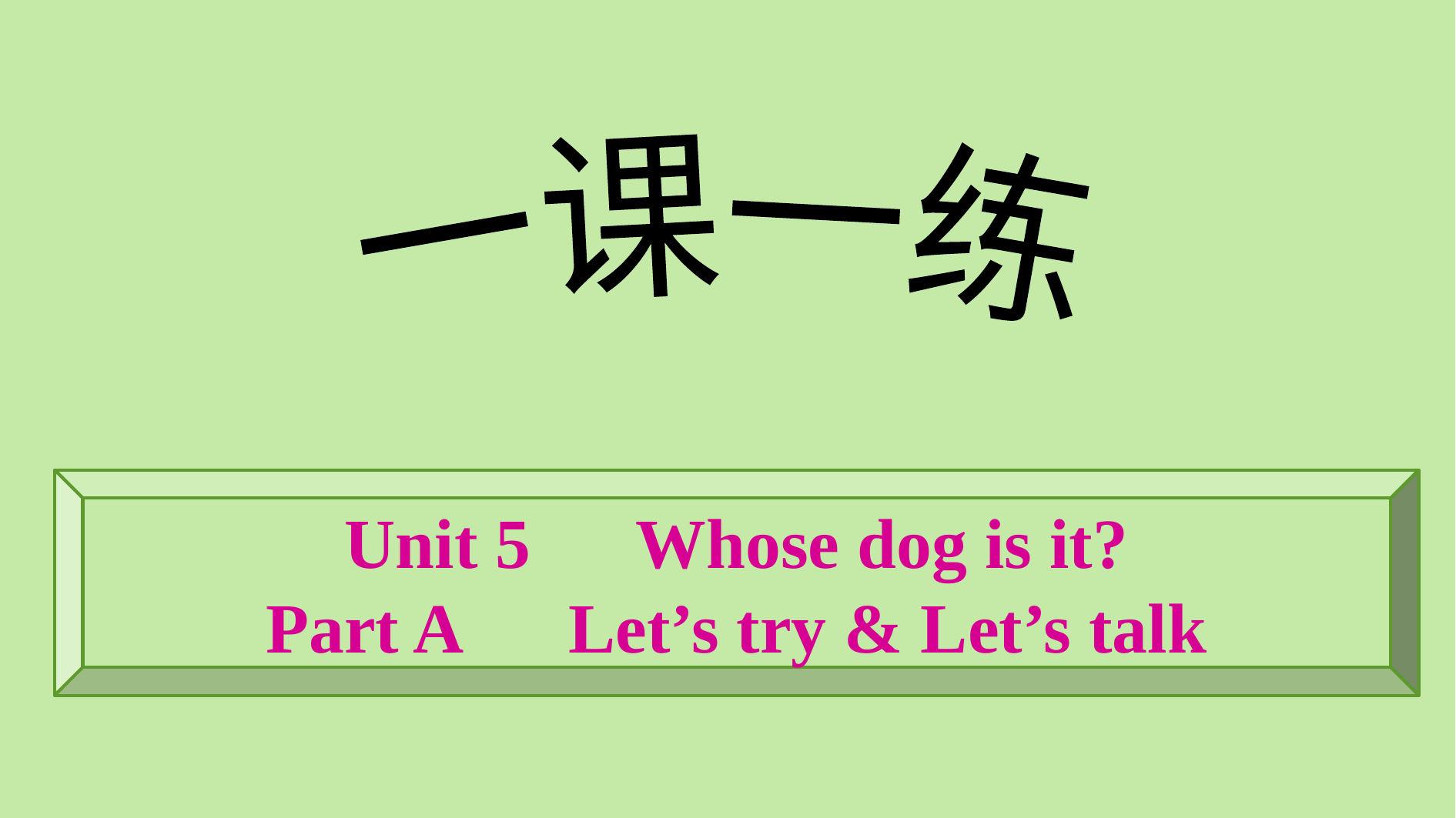

Unit 5　Whose dog is it?
Part A　Let’s try & Let’s talk